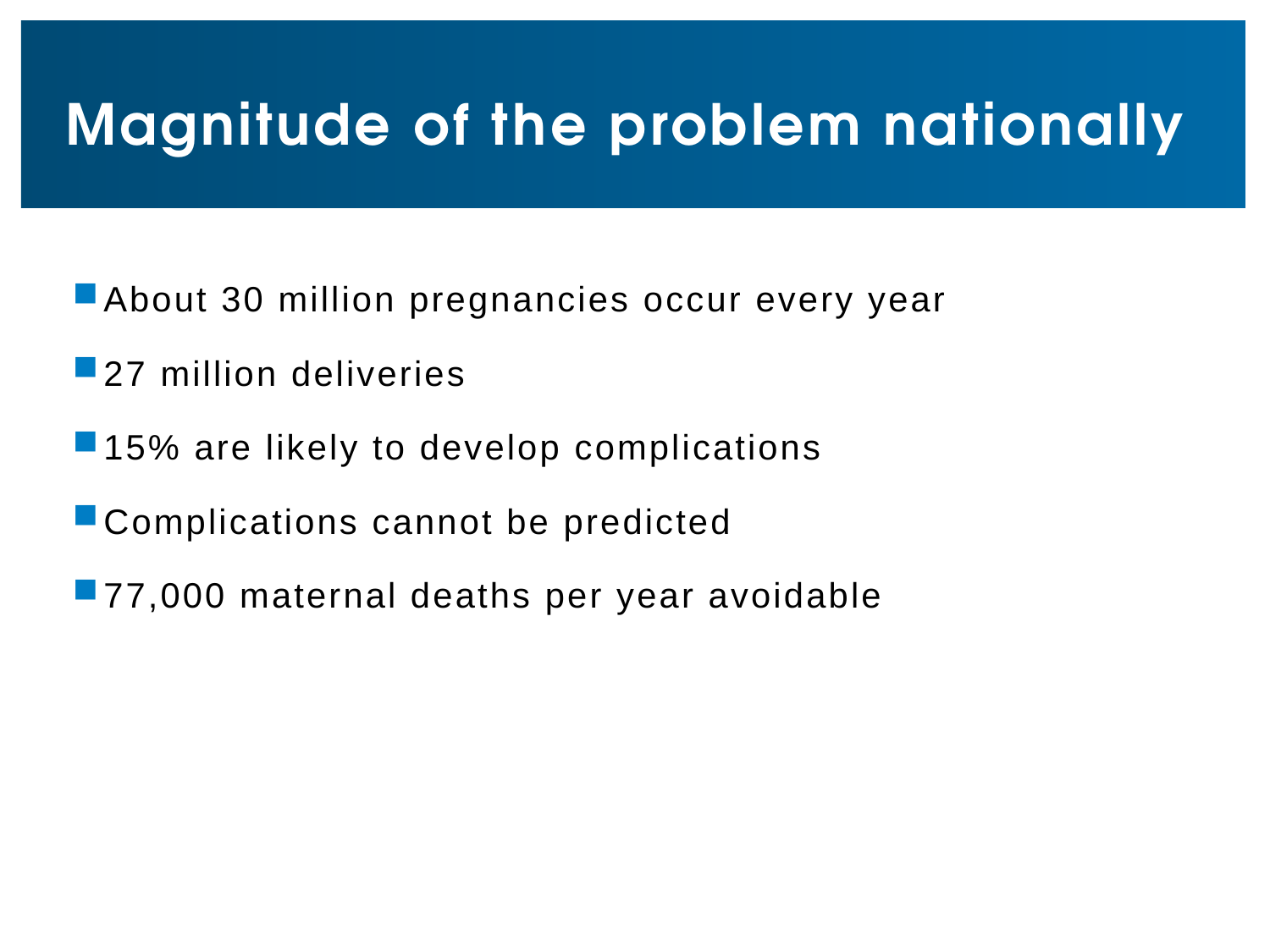

# Magnitude of the problem nationally
About 30 million pregnancies occur every year
27 million deliveries
15% are likely to develop complications
Complications cannot be predicted
77,000 maternal deaths per year avoidable